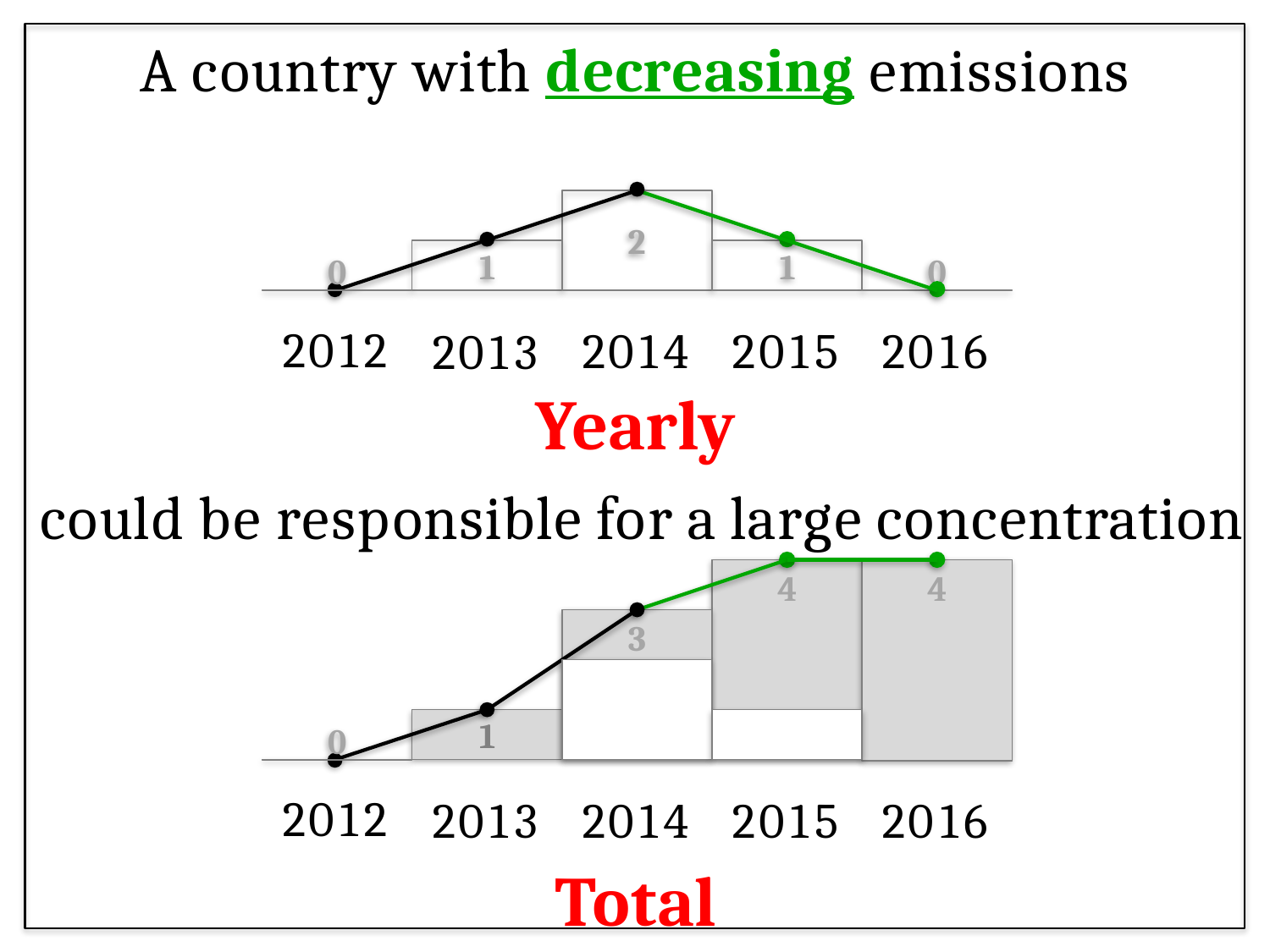

A country with decreasing emissions

2

1
1

0
0
2012
2014
2015
2016
2013
Yearly
could be responsible for a large concentration

4
4

3

1

0
2012
2014
2015
2016
2013
Total